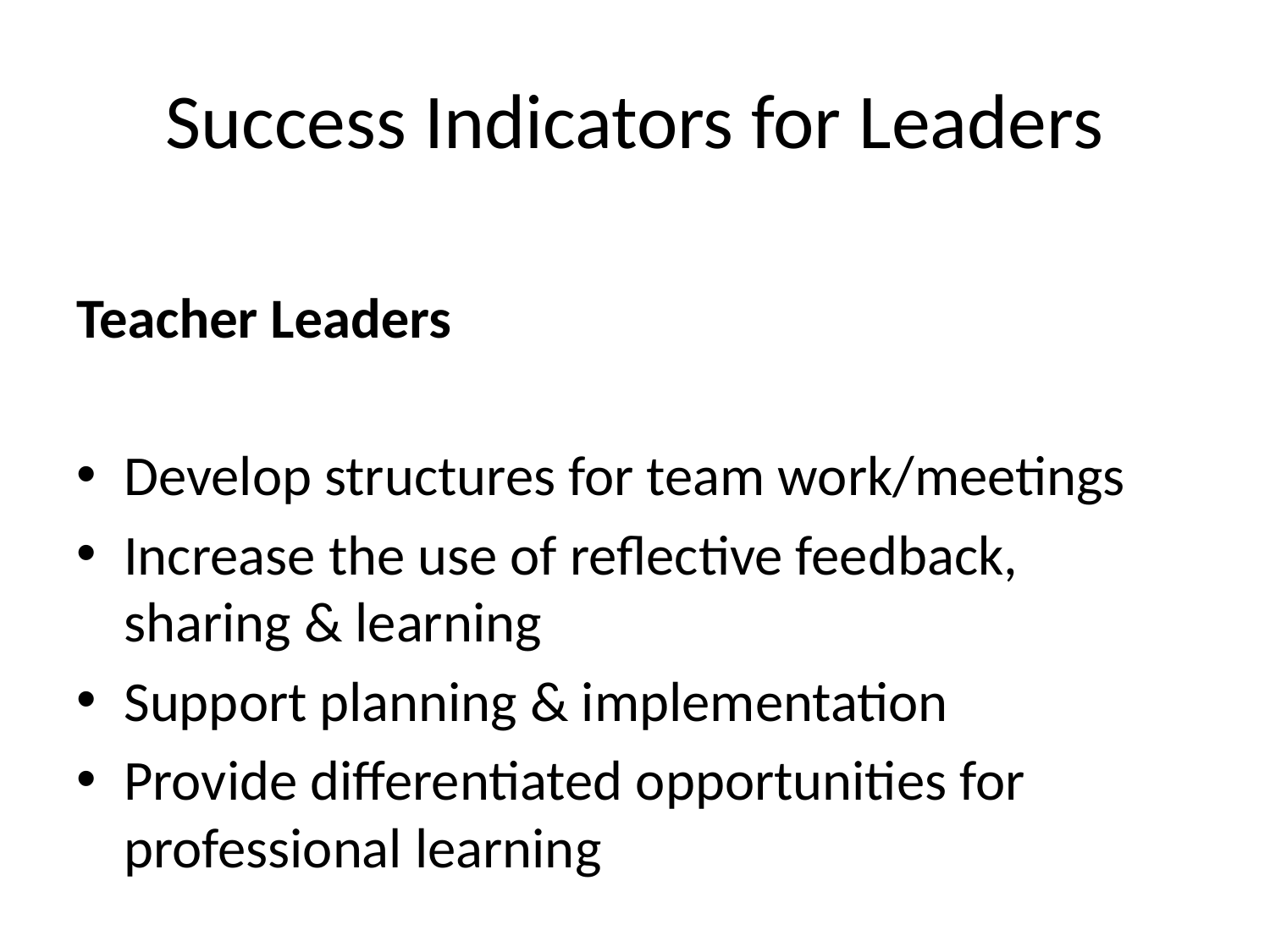

# Success Indicators for Leaders
Teacher Leaders

Develop structures for team work/meetings
Increase the use of reflective feedback, sharing & learning
Support planning & implementation
Provide differentiated opportunities for professional learning